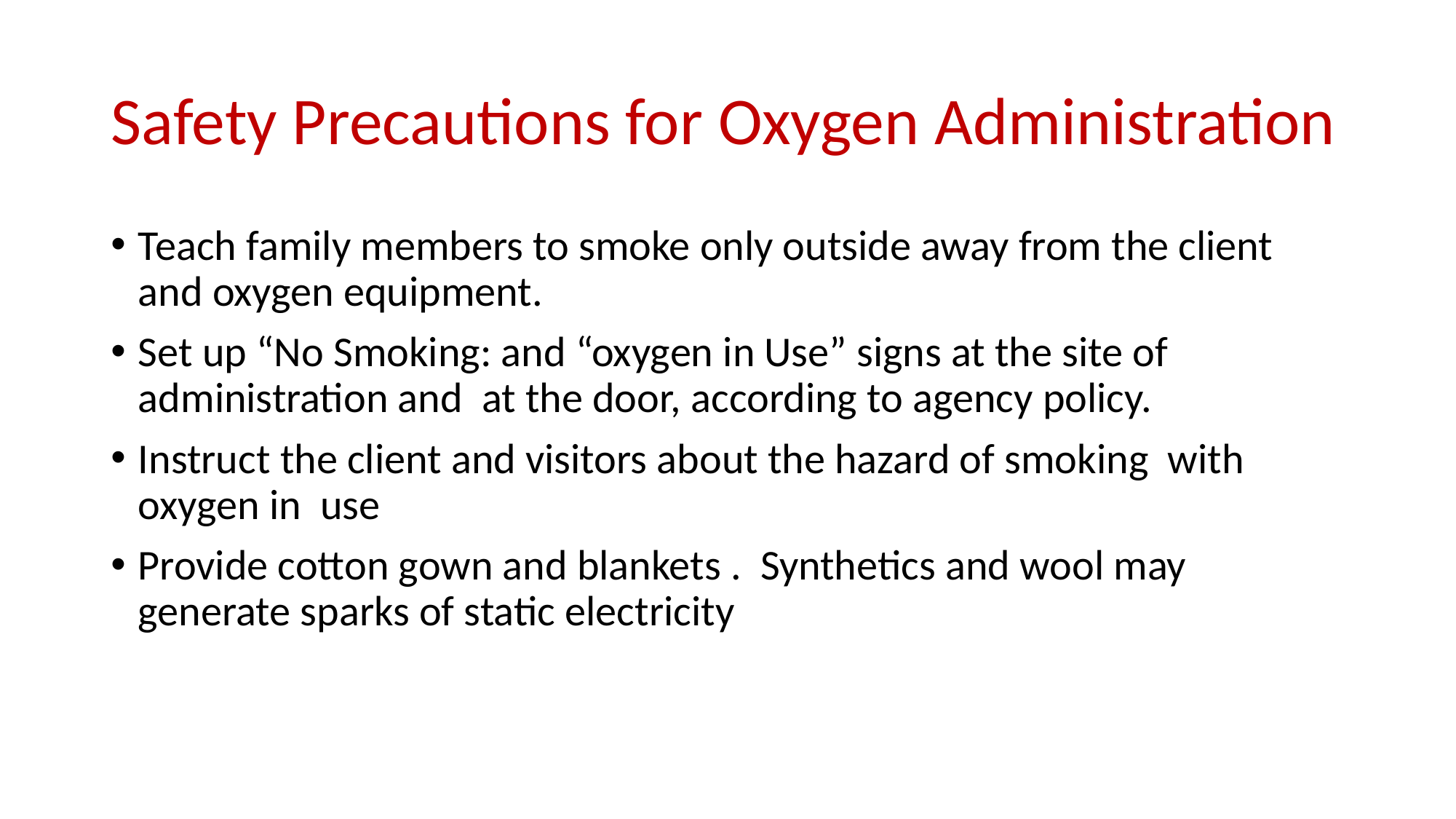

# Safety Precautions for Oxygen Administration
Teach family members to smoke only outside away from the client and oxygen equipment.
Set up “No Smoking: and “oxygen in Use” signs at the site of administration and  at the door, according to agency policy.
Instruct the client and visitors about the hazard of smoking  with  oxygen in  use
Provide cotton gown and blankets .  Synthetics and wool may generate sparks of static electricity